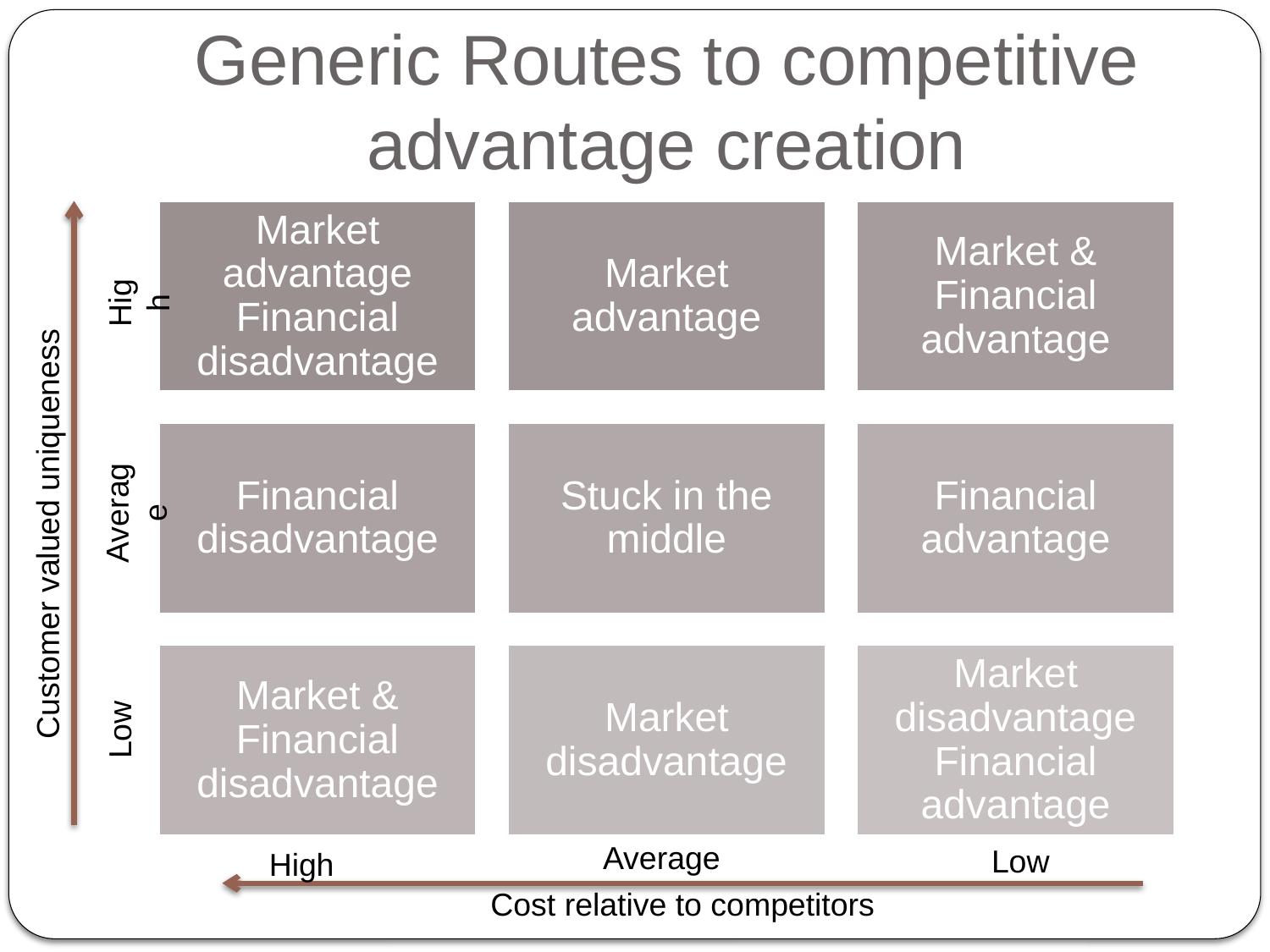

# Generic Routes to competitive advantage creation
Market advantage Financial disadvantage
Market advantage
Market & Financial advantage
Financial disadvantage
Stuck in the middle
Financial advantage
Market & Financial disadvantage
Market disadvantage
Market disadvantage Financial advantage
Customer valued uniqueness
High
Cost relative to competitors
Average
Low
Average
Low
High